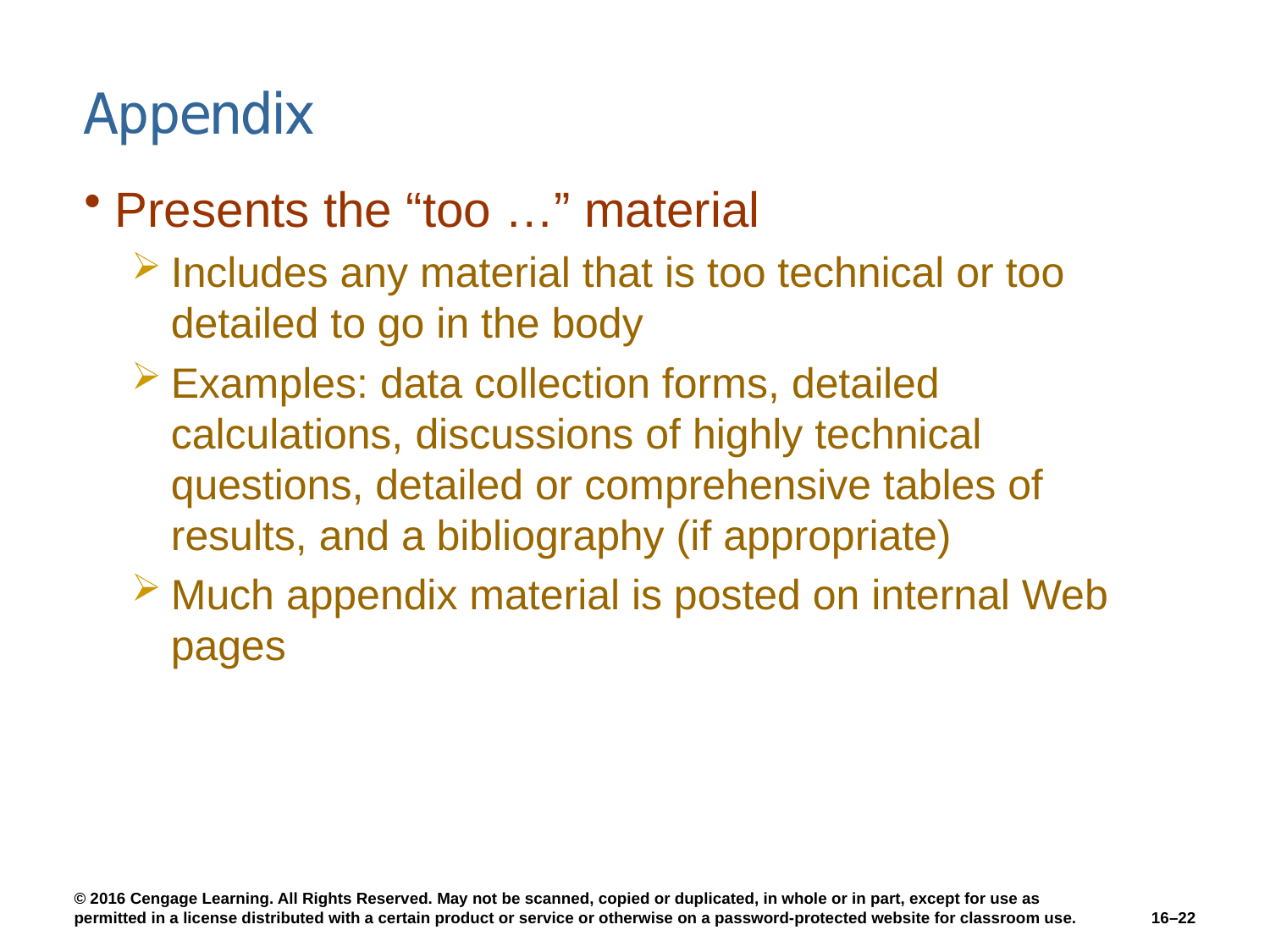

# Appendix
Presents the “too …” material
Includes any material that is too technical or too detailed to go in the body
Examples: data collection forms, detailed calculations, discussions of highly technical questions, detailed or comprehensive tables of results, and a bibliography (if appropriate)
Much appendix material is posted on internal Web pages
16–22
© 2016 Cengage Learning. All Rights Reserved. May not be scanned, copied or duplicated, in whole or in part, except for use as permitted in a license distributed with a certain product or service or otherwise on a password-protected website for classroom use.